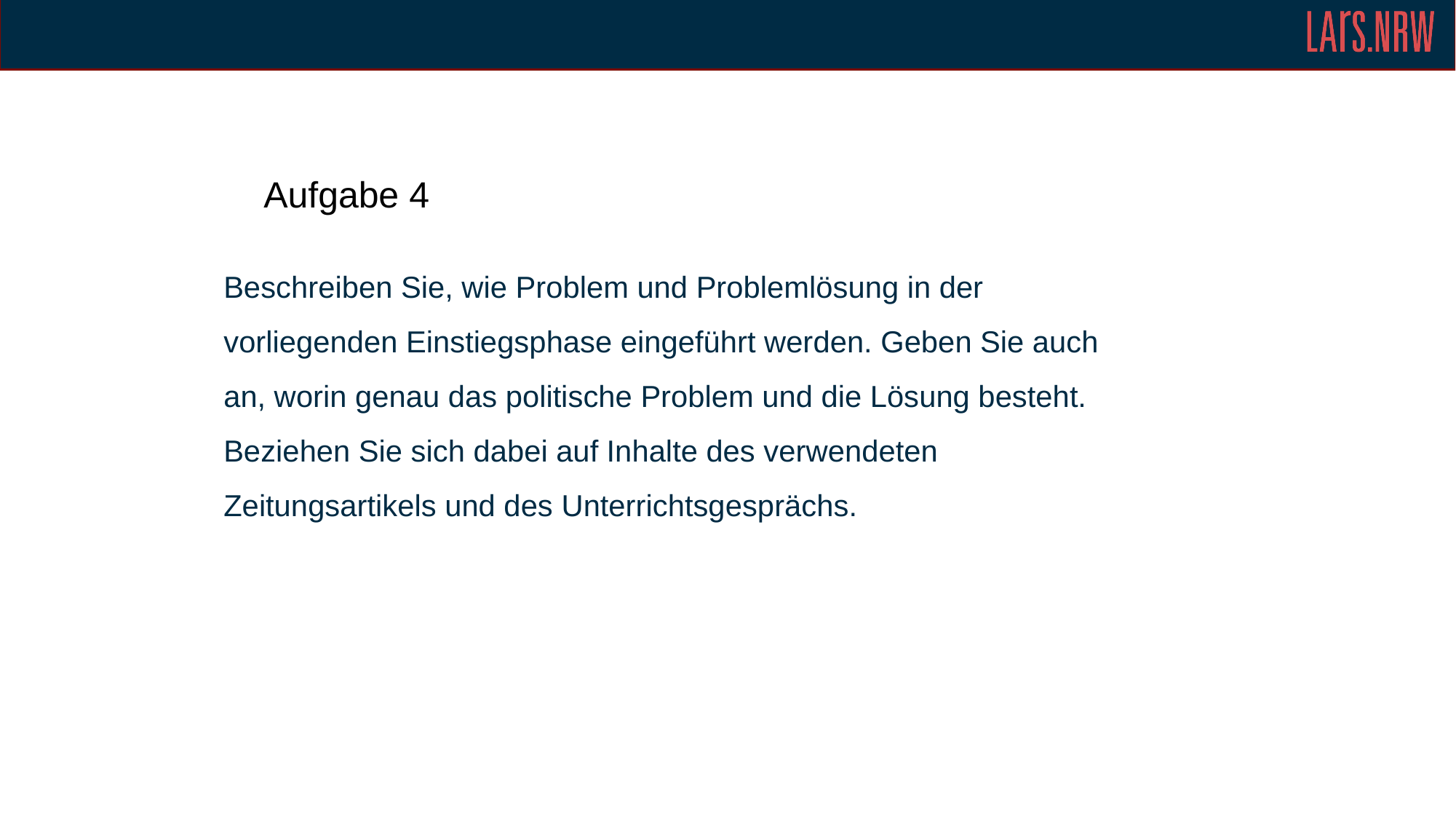

# Aufgabe 4
Beschreiben Sie, wie Problem und Problemlösung in der vorliegenden Einstiegsphase eingeführt werden. Geben Sie auch an, worin genau das politische Problem und die Lösung besteht. Beziehen Sie sich dabei auf Inhalte des verwendeten Zeitungsartikels und des Unterrichtsgesprächs.